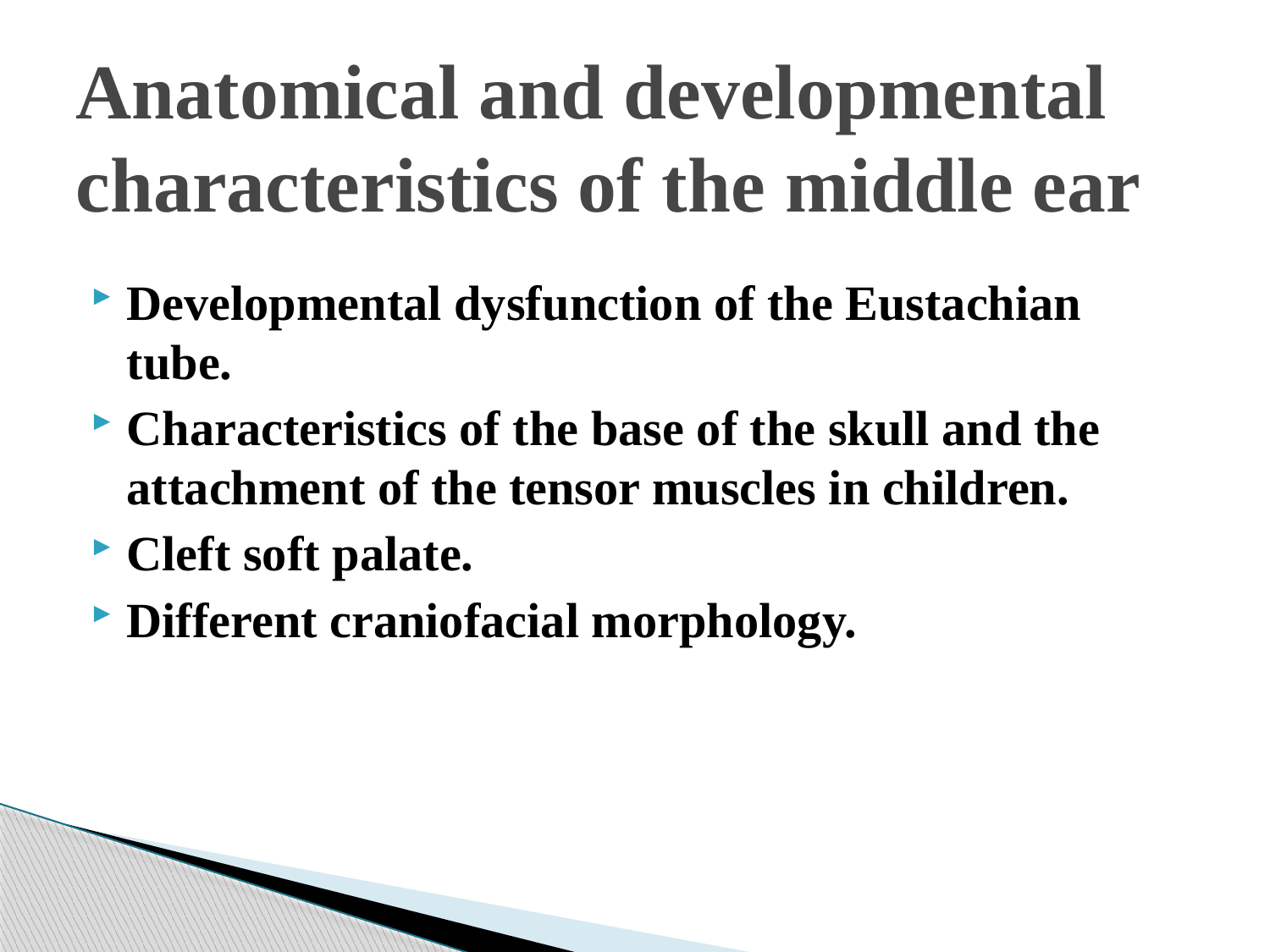

# Anatomical and developmental characteristics of the middle ear
Developmental dysfunction of the Eustachian tube.
Characteristics of the base of the skull and the attachment of the tensor muscles in children.
Cleft soft palate.
Different craniofacial morphology.